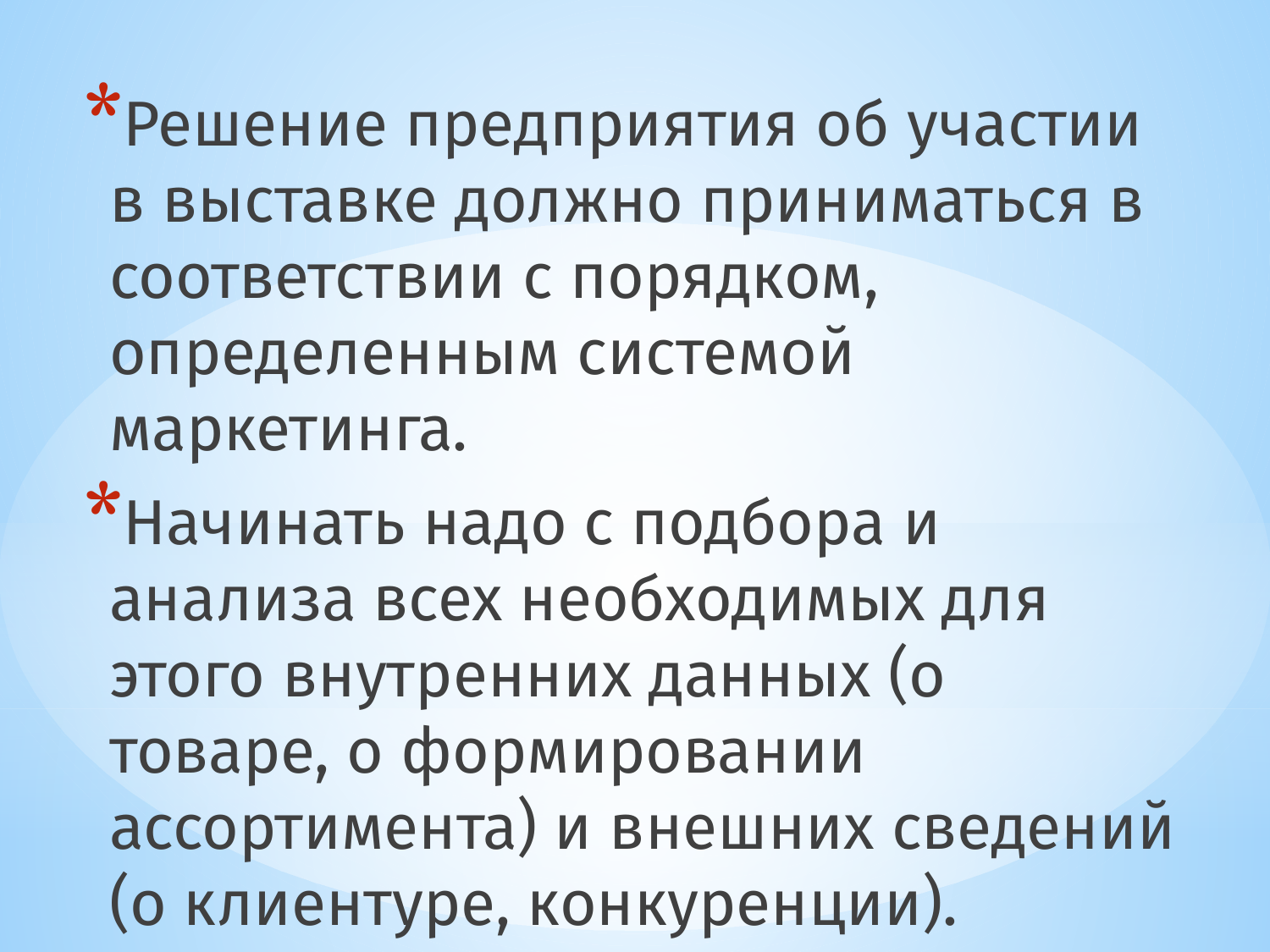

Решение предприятия об участии в выставке должно приниматься в соответствии с порядком, определенным системой маркетинга.
Начинать надо с подбора и анализа всех необходимых для этого внутренних данных (о товаре, о формировании ассортимента) и внешних сведений (о клиентуре, конкуренции).
#